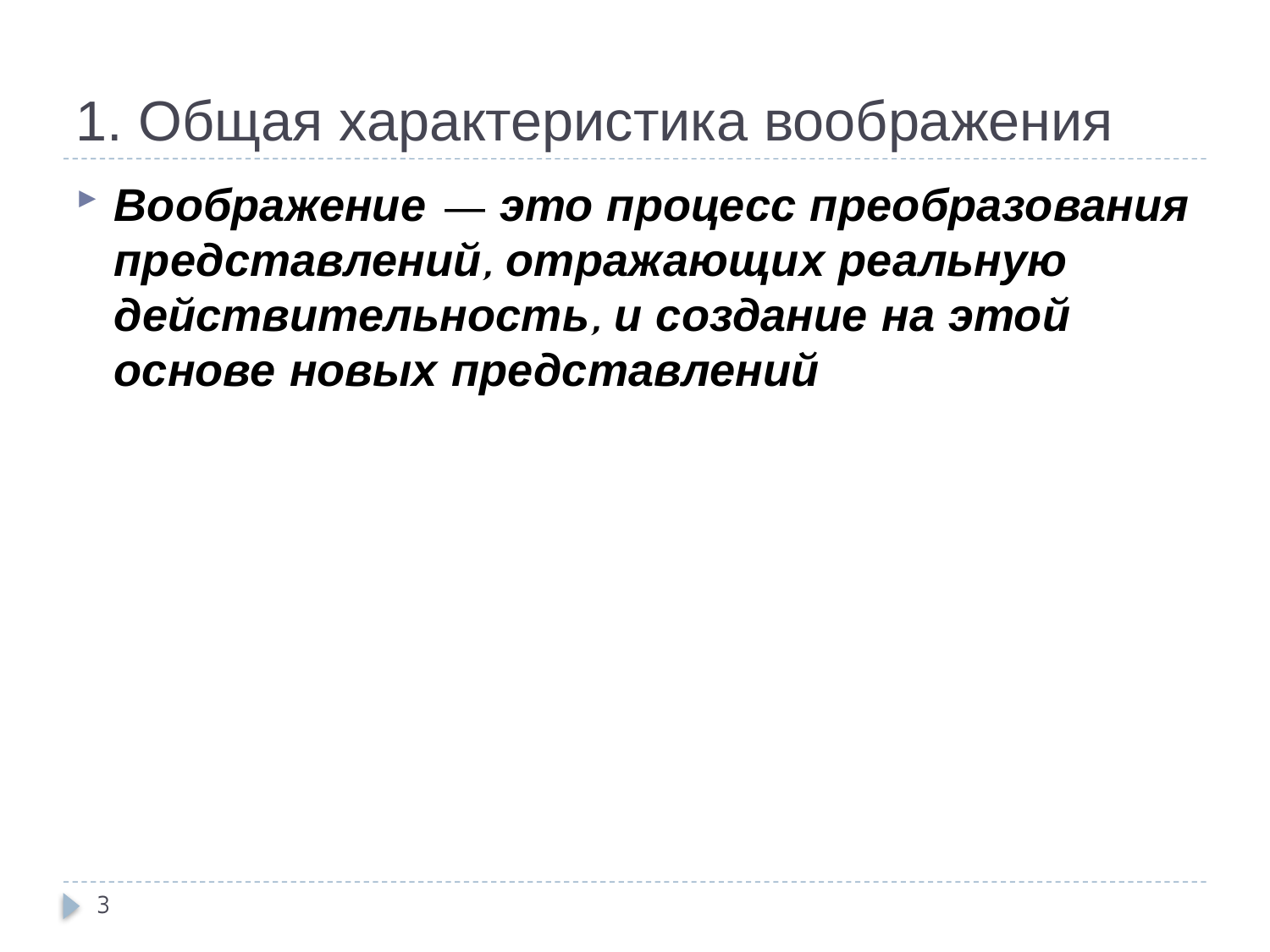

# 1. Общая характеристика воображения
Воображение — это процесс преобразования представлений, отражаю­щих реальную действительность, и создание на этой основе новых представлений
3